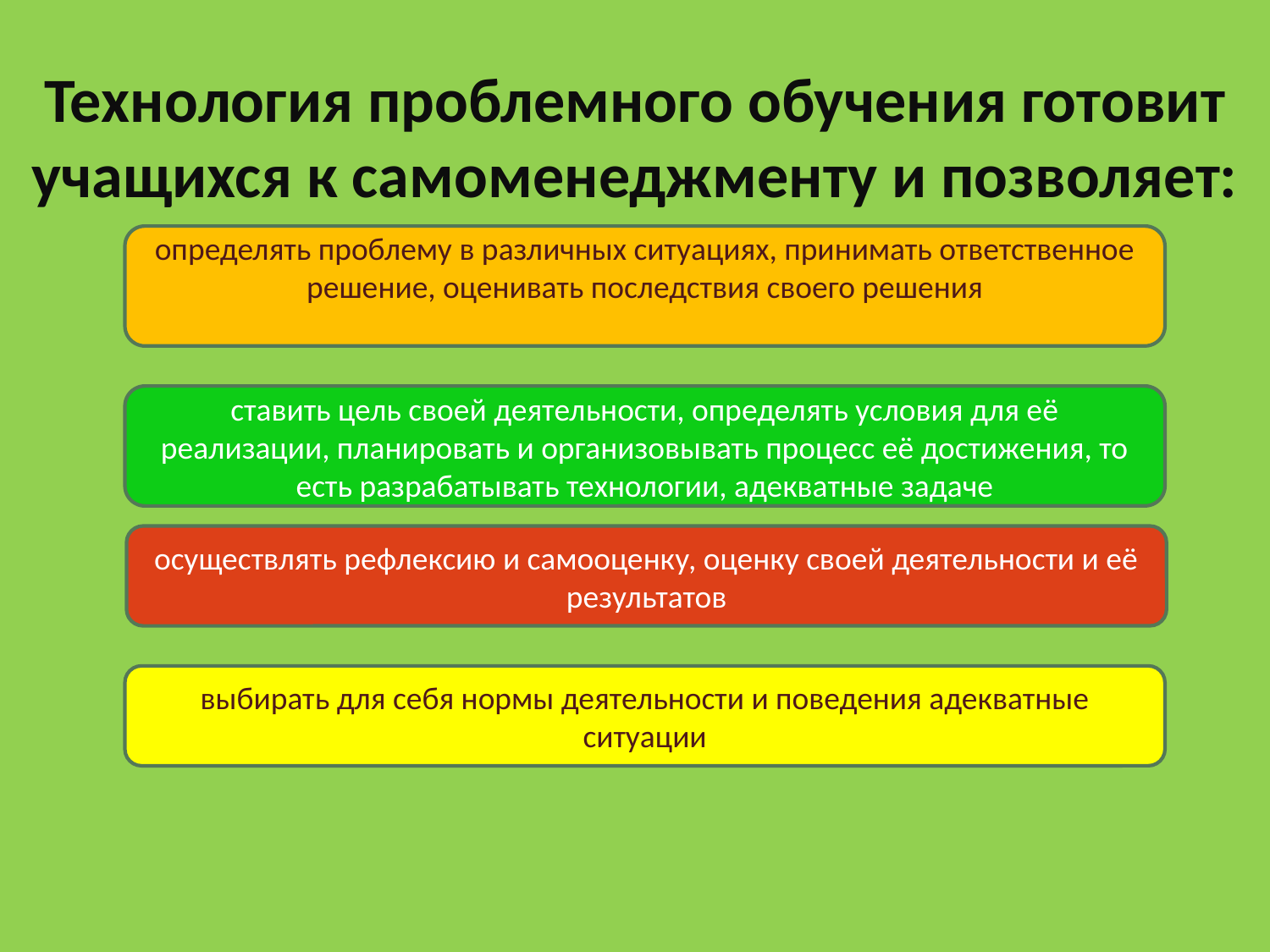

# Технология проблемного обучения готовит учащихся к самоменеджменту и позволяет:
определять проблему в различных ситуациях, принимать ответственное решение, оценивать последствия своего решения
ставить цель своей деятельности, определять условия для её реализации, планировать и организовывать процесс её достижения, то есть разрабатывать технологии, адекватные задаче
осуществлять рефлексию и самооценку, оценку своей деятельности и её результатов
выбирать для себя нормы деятельности и поведения адекватные ситуации